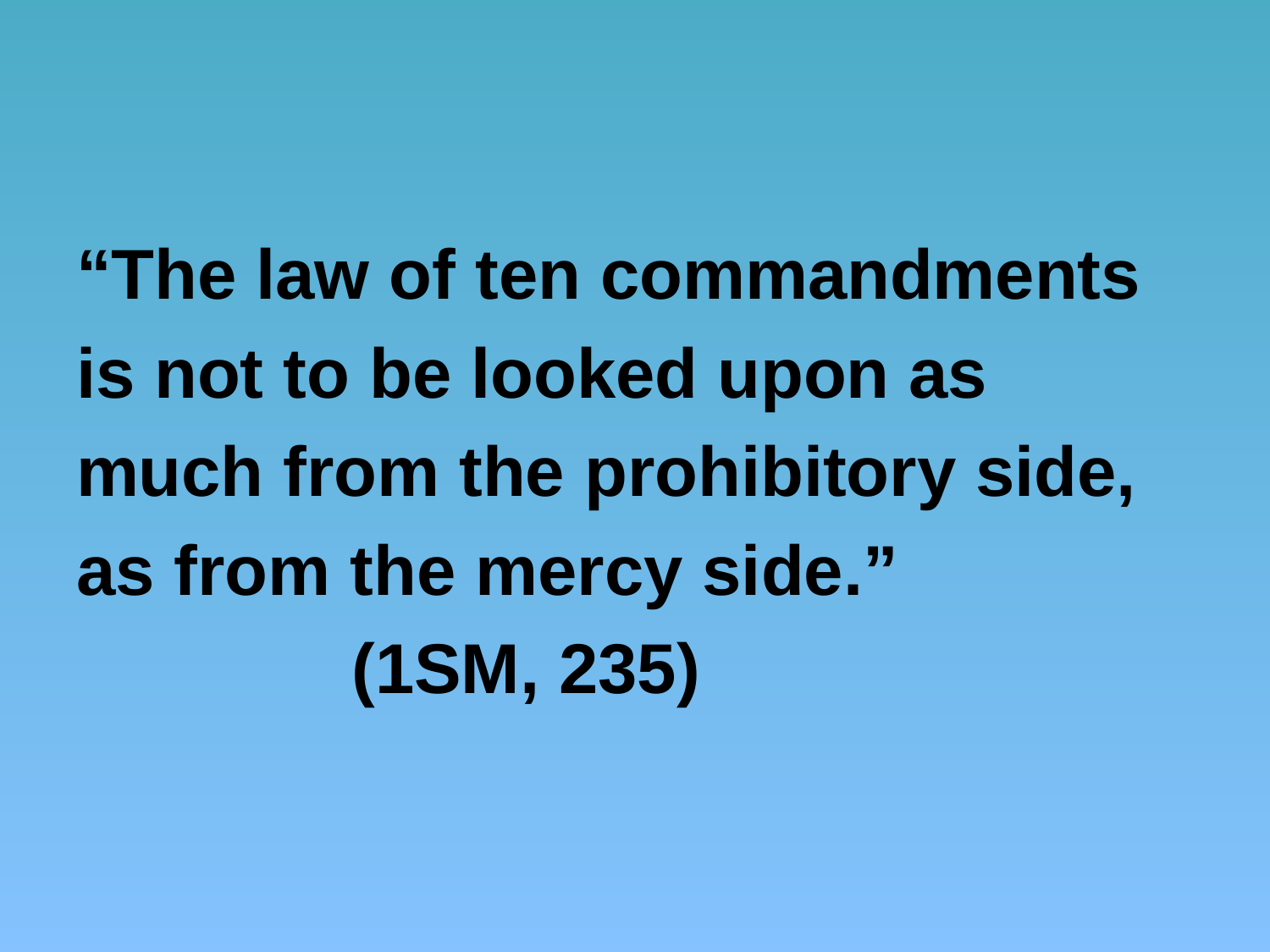

“The law of ten commandments
is not to be looked upon as
much from the prohibitory side,
as from the mercy side.”
              (1SM, 235)